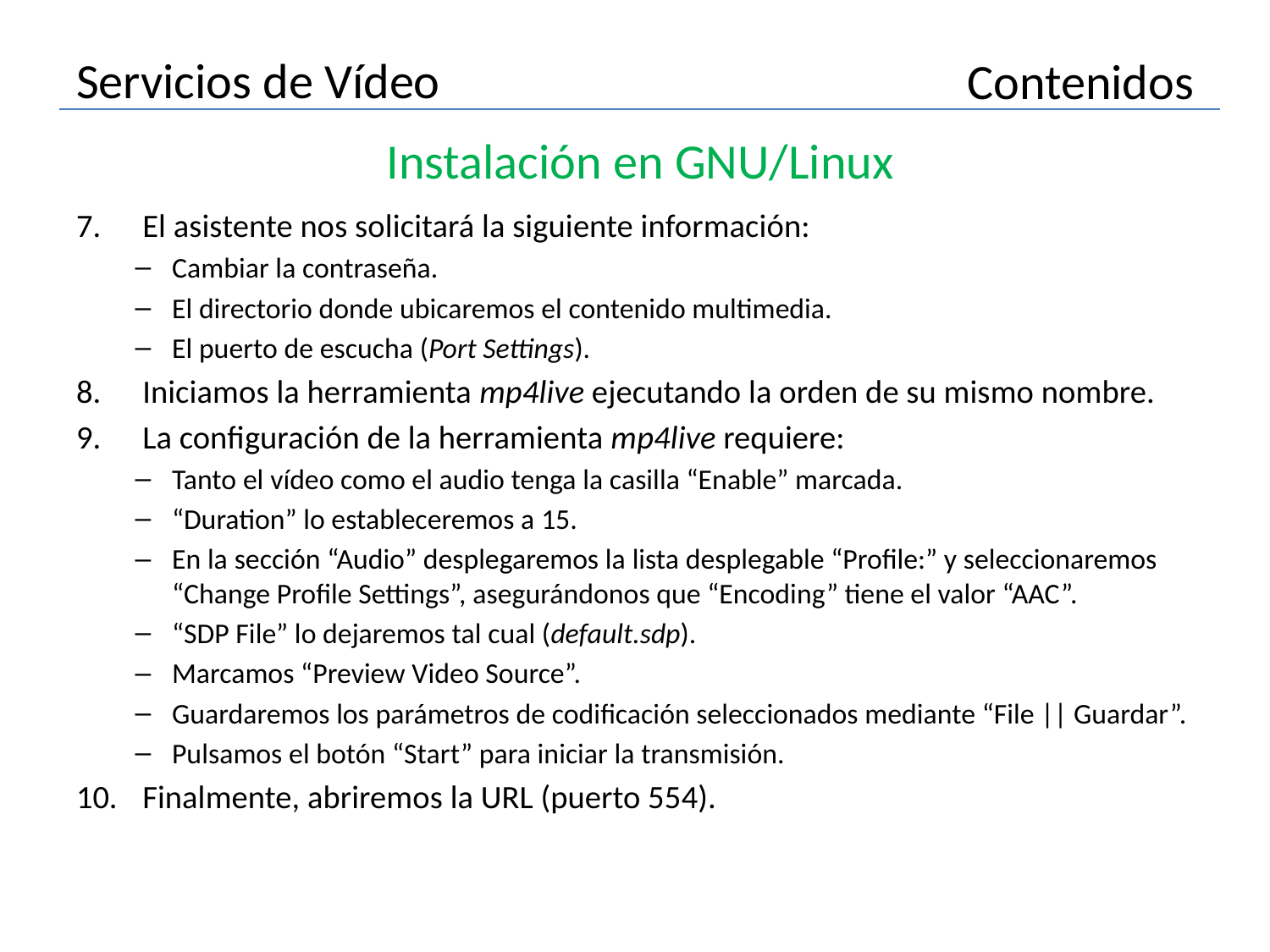

# Servicios de Vídeo
Contenidos
Instalación en GNU/Linux
El asistente nos solicitará la siguiente información:
Cambiar la contraseña.
El directorio donde ubicaremos el contenido multimedia.
El puerto de escucha (Port Settings).
Iniciamos la herramienta mp4live ejecutando la orden de su mismo nombre.
La configuración de la herramienta mp4live requiere:
Tanto el vídeo como el audio tenga la casilla “Enable” marcada.
“Duration” lo estableceremos a 15.
En la sección “Audio” desplegaremos la lista desplegable “Profile:” y seleccionaremos “Change Profile Settings”, asegurándonos que “Encoding” tiene el valor “AAC”.
“SDP File” lo dejaremos tal cual (default.sdp).
Marcamos “Preview Video Source”.
Guardaremos los parámetros de codificación seleccionados mediante “File || Guardar”.
Pulsamos el botón “Start” para iniciar la transmisión.
Finalmente, abriremos la URL (puerto 554).